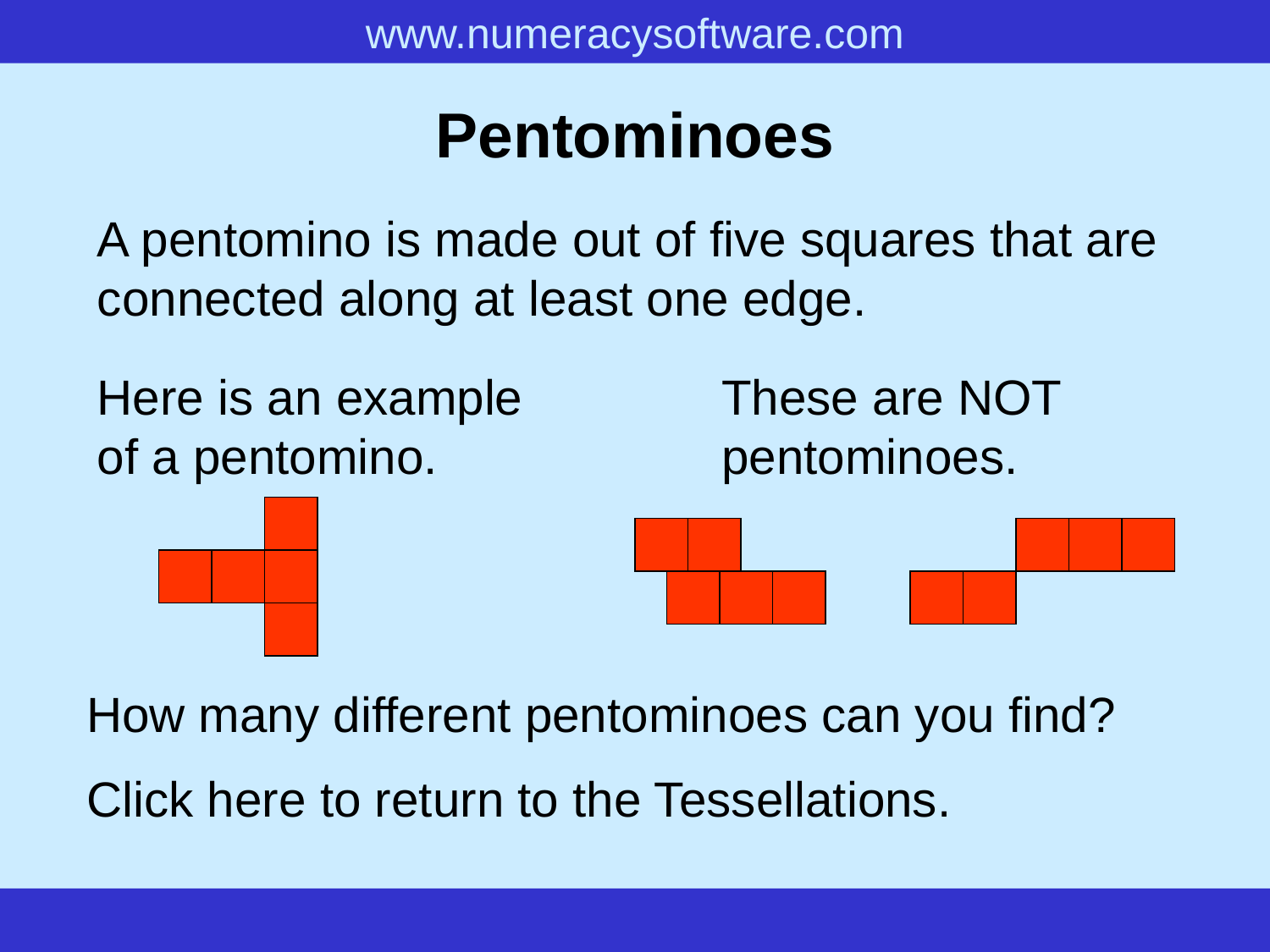

# Pentominoes
A pentomino is made out of five squares that are connected along at least one edge.

Here is an example of a pentomino.
These are NOT pentominoes.

How many different pentominoes can you find?
Click here to return to the Tessellations.